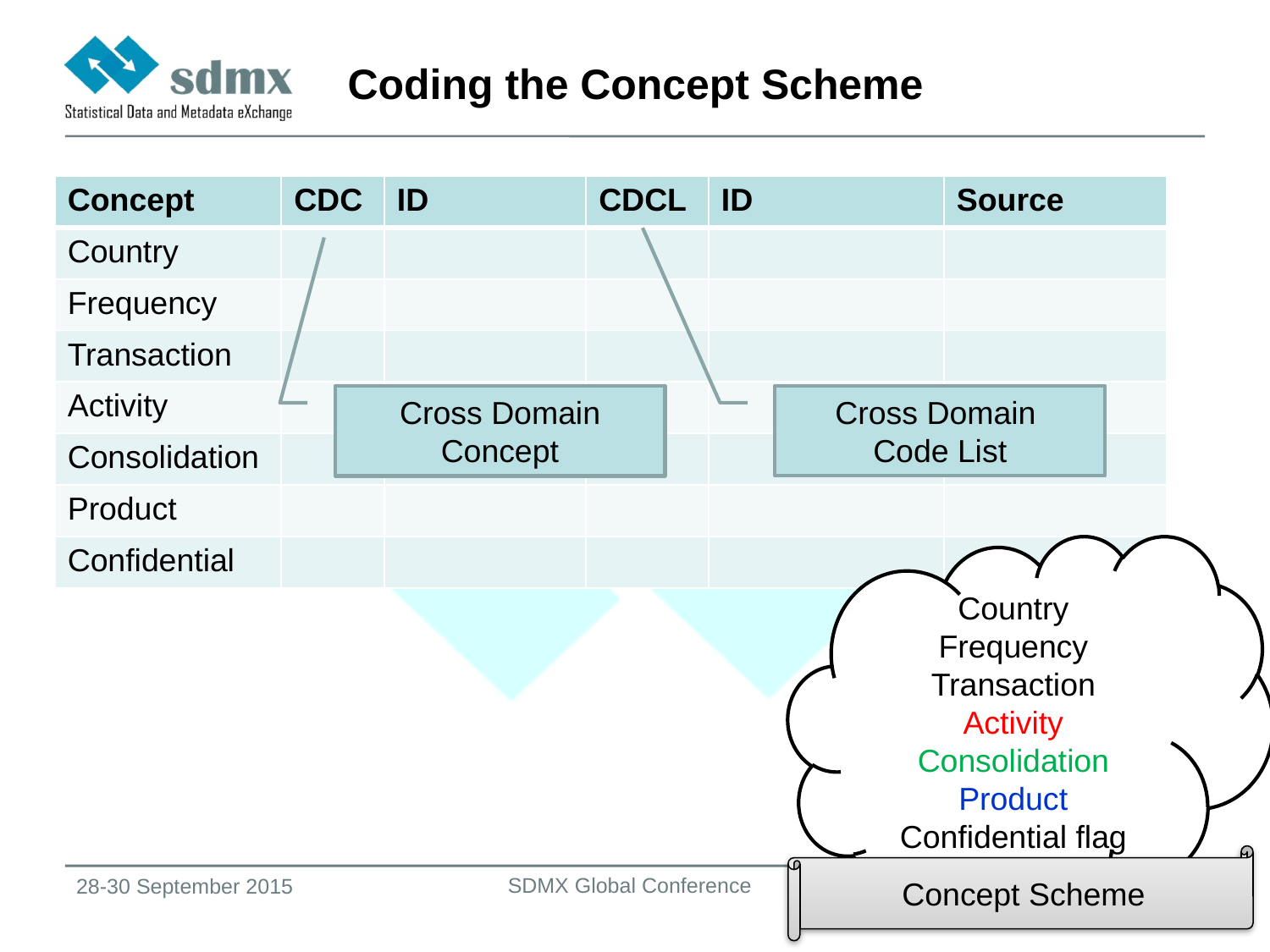

# Coding the Concept Scheme
| Concept | CDC | ID | CDCL | ID | Source |
| --- | --- | --- | --- | --- | --- |
| Country |  |  |  |  |  |
| Frequency |  |  |  |  |  |
| Transaction |  |  |  |  |  |
| Activity |  |  |  |  |  |
| Consolidation |  |  |  |  |  |
| Product |  |  |  |  |  |
| Confidential |  |  |  |  |  |
Cross Domain
Code List
Cross Domain Concept
Country
Frequency
Transaction
Activity
Consolidation
Product
Confidential flag
Concept Scheme
SDMX Global Conference
28-30 September 2015
17